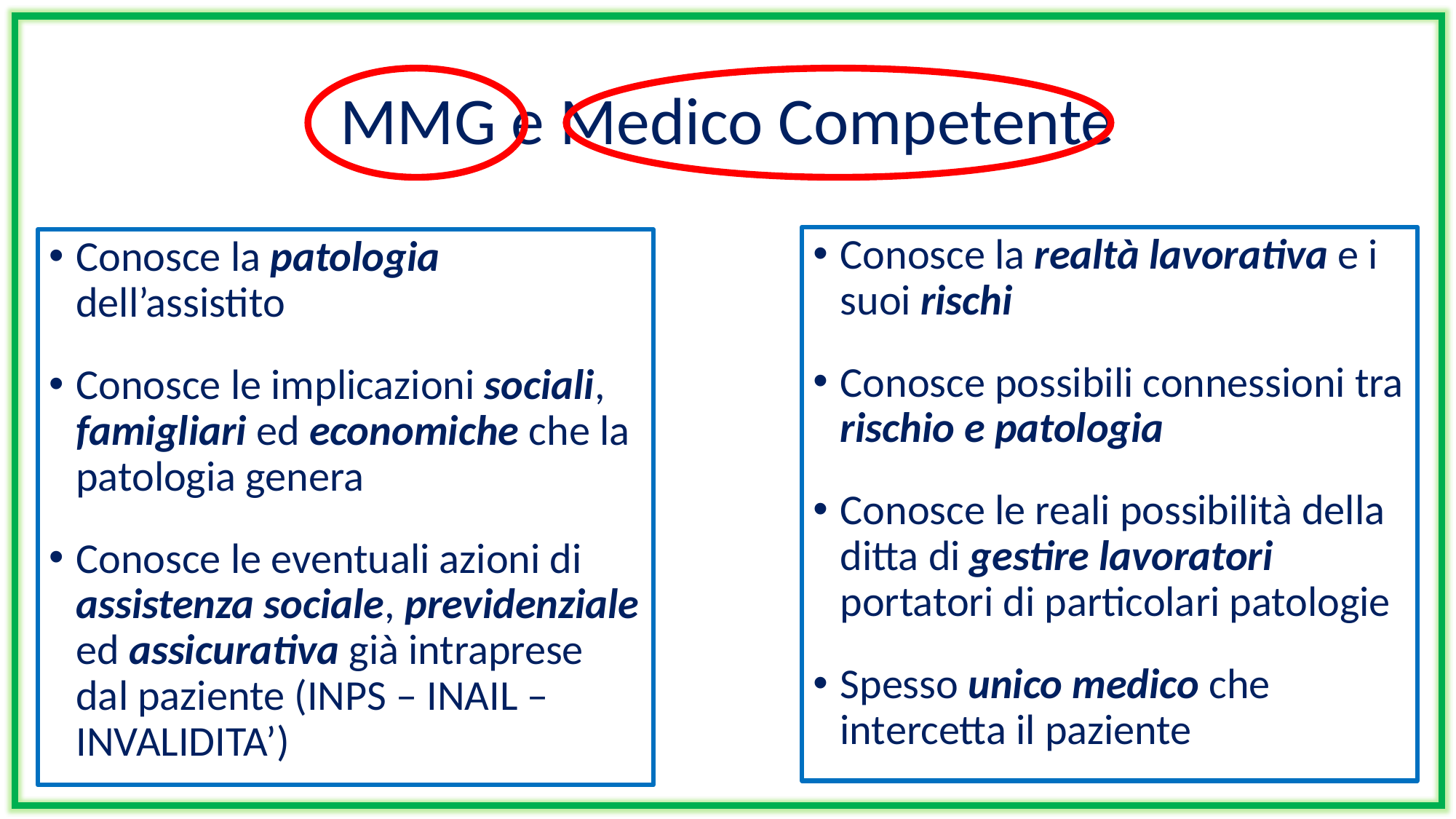

# MMG e Medico Competente

Conosce la realtà lavorativa e i suoi rischi
Conosce possibili connessioni tra rischio e patologia
Conosce le reali possibilità della ditta di gestire lavoratori portatori di particolari patologie
Spesso unico medico che intercetta il paziente
Conosce la patologia dell’assistito
Conosce le implicazioni sociali, famigliari ed economiche che la patologia genera
Conosce le eventuali azioni di assistenza sociale, previdenziale ed assicurativa già intraprese dal paziente (INPS – INAIL – INVALIDITA’)